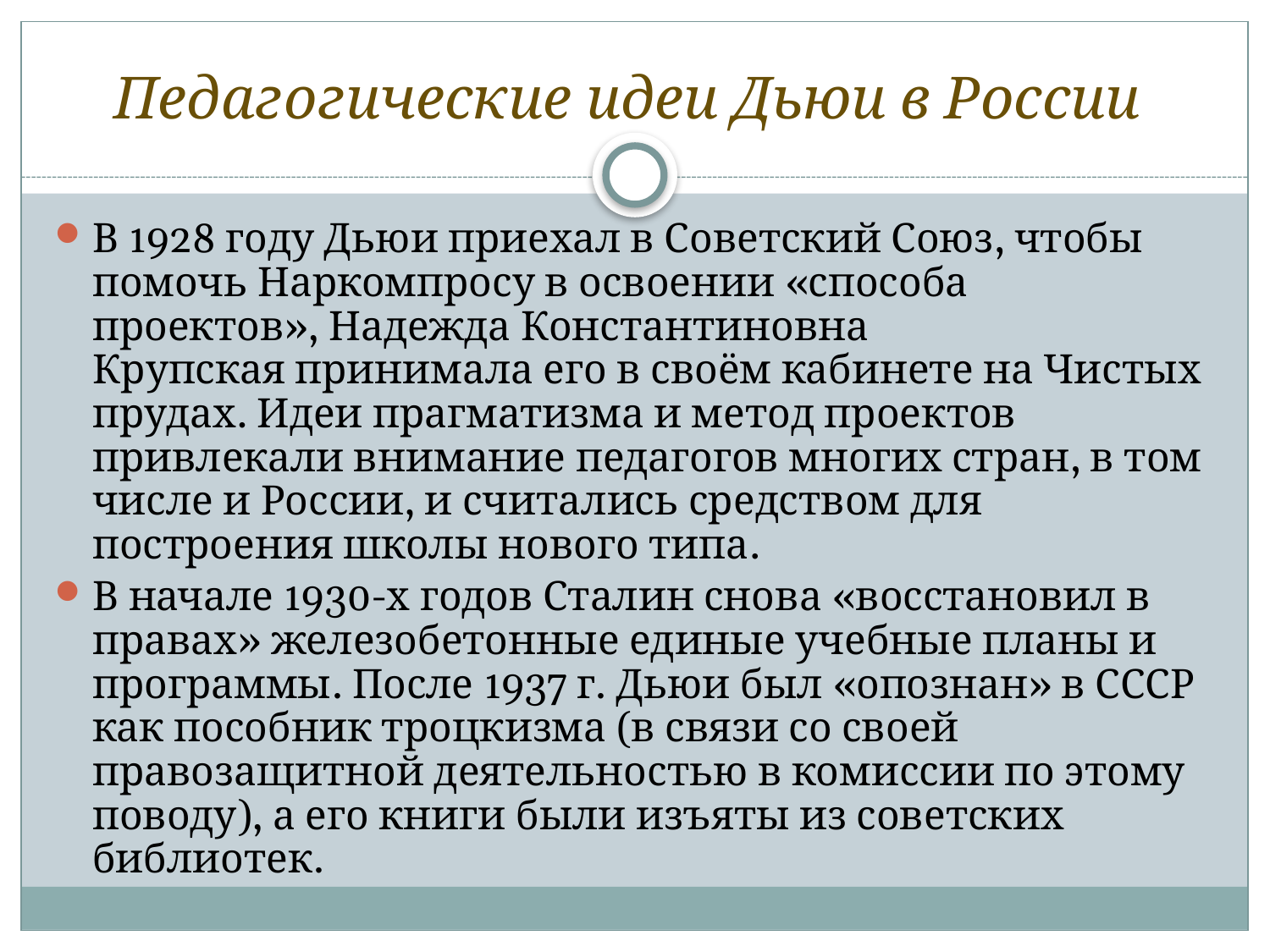

В 1928 году Дьюи приехал в Советский Союз, чтобы помочь Наркомпросу в освоении «способа проектов», Надежда Константиновна Крупская принимала его в своём кабинете на Чистых прудах. Идеи прагматизма и метод проектов привлекали внимание педагогов многих стран, в том числе и России, и считались средством для построения школы нового типа.
В начале 1930-х годов Сталин снова «восстановил в правах» железобетонные единые учебные планы и программы. После 1937 г. Дьюи был «опознан» в СССР как пособник троцкизма (в связи со своей правозащитной деятельностью в комиссии по этому поводу), а его книги были изъяты из советских библиотек.
# Педагогические идеи Дьюи в России